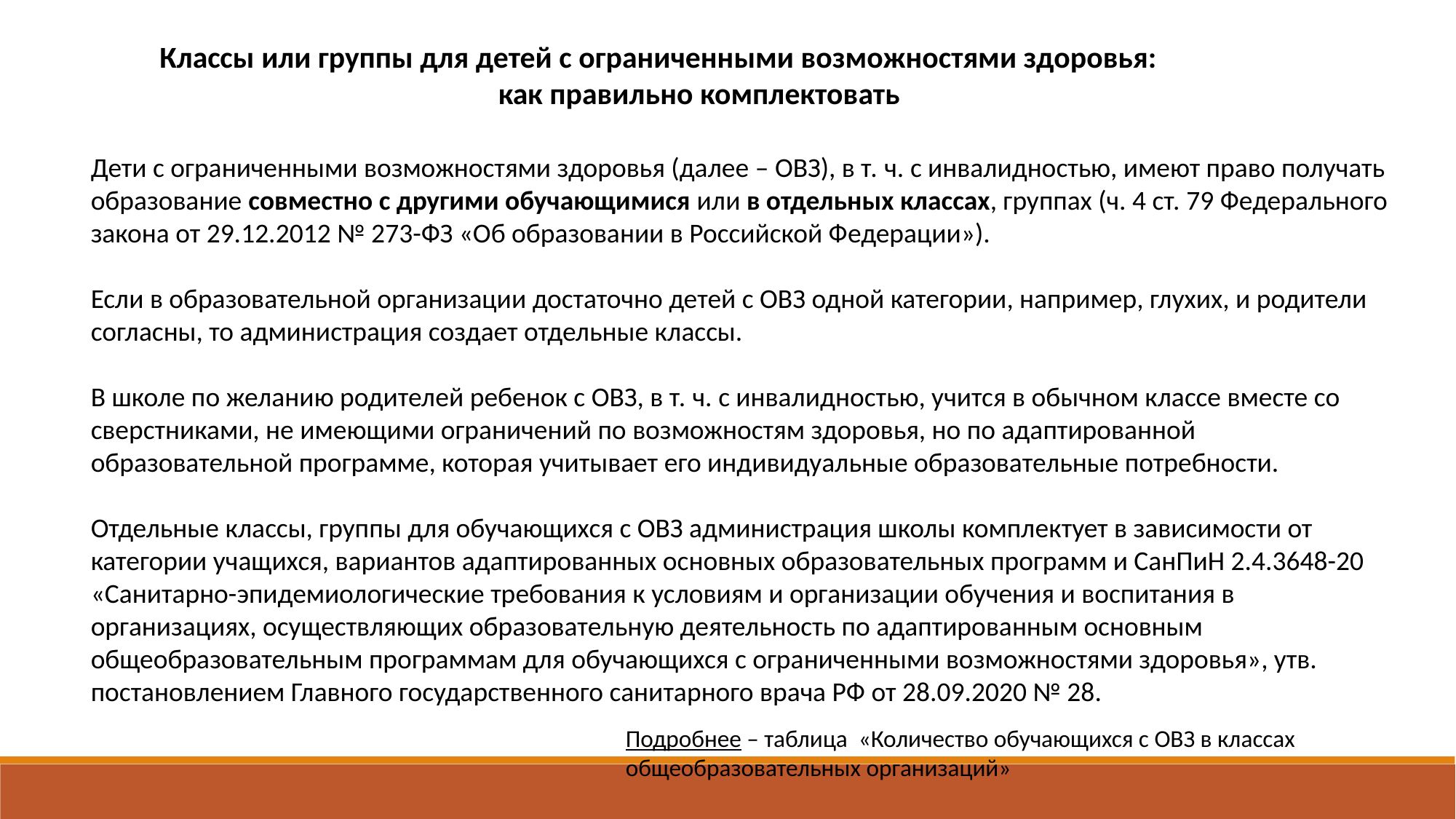

Классы или группы для детей с ограниченными возможностями здоровья:
                                                 как правильно комплектовать
Дети с ограниченными возможностями здоровья (далее – ОВЗ), в т. ч. с инвалидностью, имеют право получать образование совместно с другими обучающимися или в отдельных классах, группах (ч. 4 ст. 79 Федерального закона от 29.12.2012 № 273-ФЗ «Об образовании в Российской Федерации»).

Если в образовательной организации достаточно детей с ОВЗ одной категории, например, глухих, и родители согласны, то администрация создает отдельные классы.

В школе по желанию родителей ребенок с ОВЗ, в т. ч. с инвалидностью, учится в обычном классе вместе со сверстниками, не имеющими ограничений по возможностям здоровья, но по адаптированной образовательной программе, которая учитывает его индивидуальные образовательные потребности.

Отдельные классы, группы для обучающихся с ОВЗ администрация школы комплектует в зависимости от категории учащихся, вариантов адаптированных основных образовательных программ и СанПиН 2.4.3648-20 «Санитарно-эпидемиологические требования к условиям и организации обучения и воспитания в организациях, осуществляющих образовательную деятельность по адаптированным основным общеобразовательным программам для обучающихся с ограниченными возможностями здоровья», утв. постановлением Главного государственного санитарного врача РФ от 28.09.2020 № 28.
Подробнее – таблица  «Количество обучающихся с ОВЗ в классах общеобразовательных организаций»